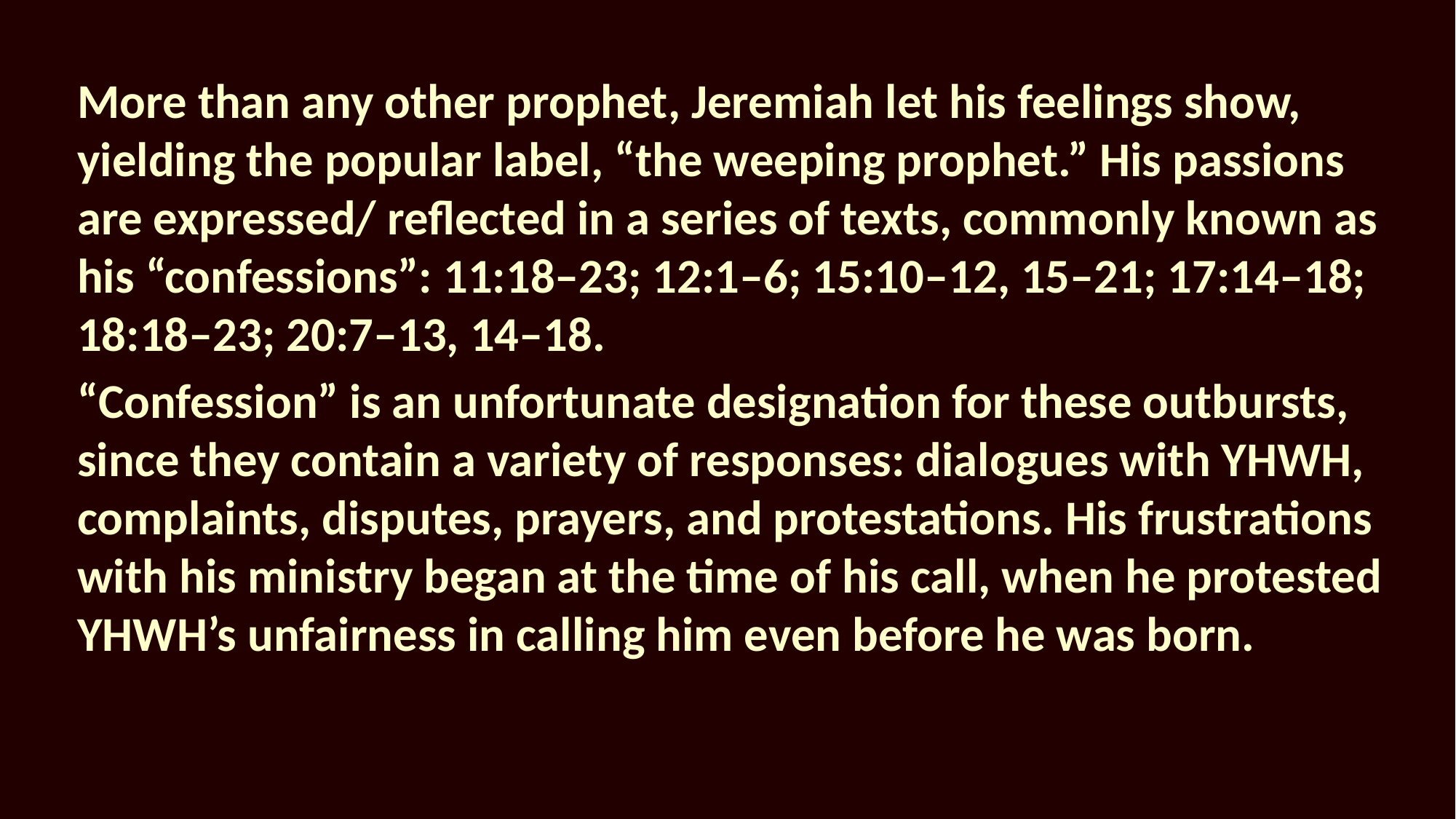

More than any other prophet, Jeremiah let his feelings show, yielding the popular label, “the weeping prophet.” His passions are expressed/ reflected in a series of texts, commonly known as his “confessions”: 11:18–23; 12:1–6; 15:10–12, 15–21; 17:14–18; 18:18–23; 20:7–13, 14–18.
“Confession” is an unfortunate designation for these outbursts, since they contain a variety of responses: dialogues with YHWH, complaints, disputes, prayers, and protestations. His frustrations with his ministry began at the time of his call, when he protested YHWH’s unfairness in calling him even before he was born.